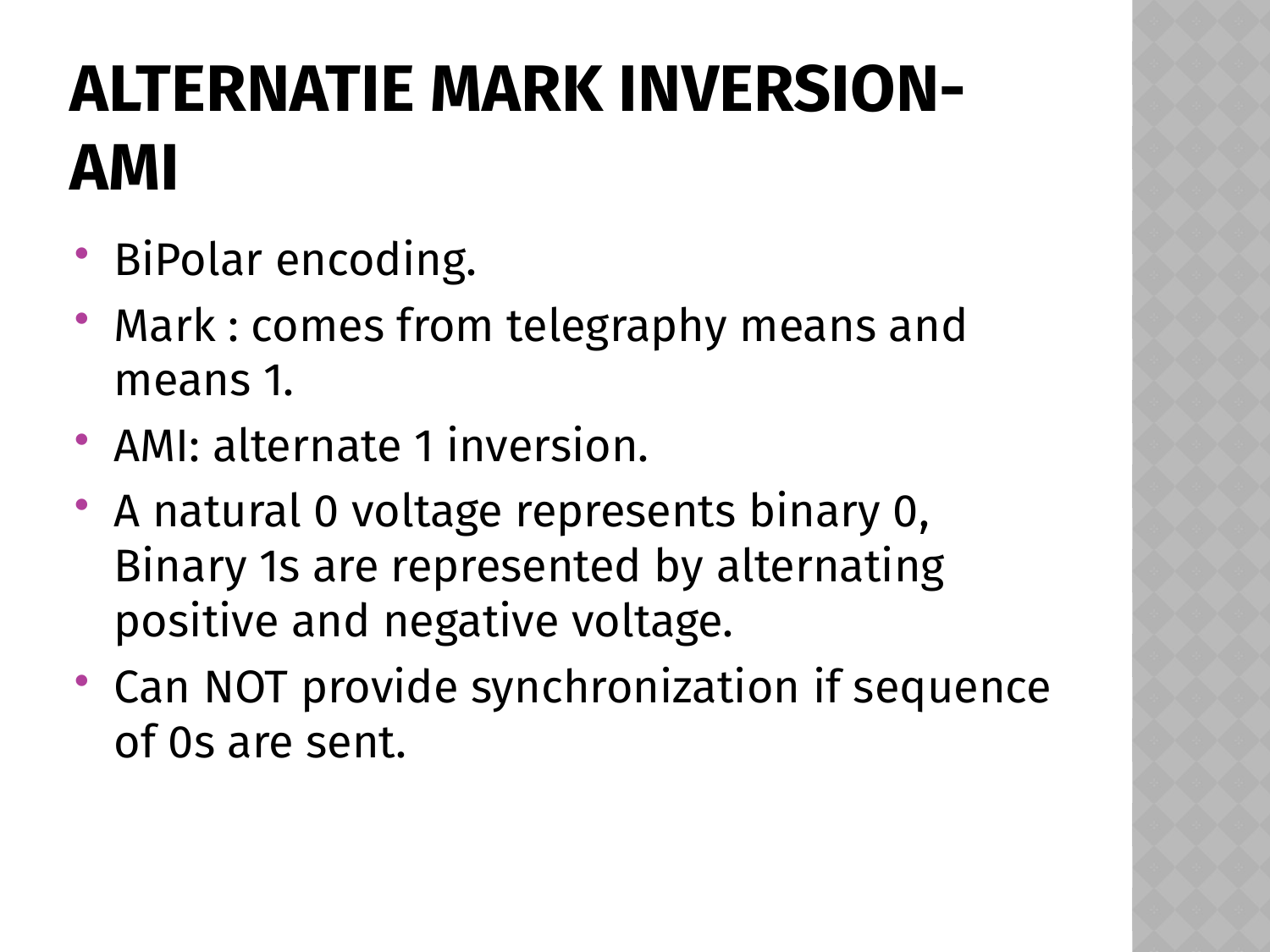

# Alternatie Mark Inversion- AMI
BiPolar encoding.
Mark : comes from telegraphy means and means 1.
AMI: alternate 1 inversion.
A natural 0 voltage represents binary 0, Binary 1s are represented by alternating positive and negative voltage.
Can NOT provide synchronization if sequence of 0s are sent.